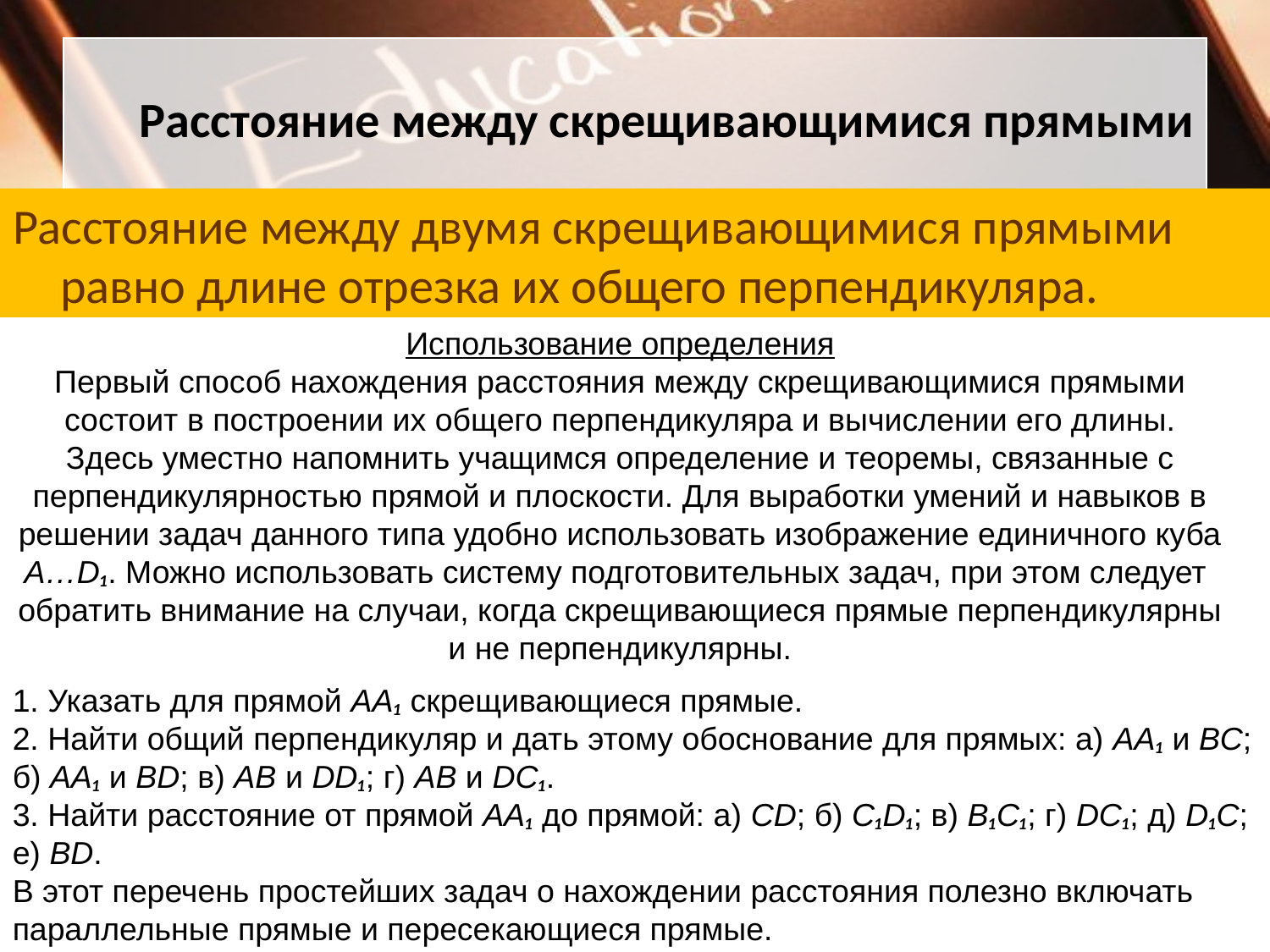

# Расстояние между скрещивающимися прямыми
Расстояние между двумя скрещивающимися прямыми равно длине отрезка их общего перпендикуляра.

Использование определения
Первый способ нахождения расстояния между скрещивающимися прямыми состоит в построении их общего перпендикуляра и вычислении его длины.
Здесь уместно напомнить учащимся определение и теоремы, связанные с перпендикулярностью прямой и плоскости. Для выработки умений и навыков в решении задач данного типа удобно использовать изображение единичного куба A…D₁. Можно использовать систему подготовительных задач, при этом следует
обратить внимание на случаи, когда скрещивающиеся прямые перпендикулярны и не перпендикулярны.
1. Указать для прямой AA₁ скрещивающиеся прямые.
2. Найти общий перпендикуляр и дать этому обоснование для прямых: а) AA₁ и BC; б) AA₁ и BD; в) AB и DD₁; г) AB и DC₁.
3. Найти расстояние от прямой AA₁ до прямой: а) CD; б) C₁D₁; в) B₁C₁; г) DC₁; д) D₁C; е) BD.
В этот перечень простейших задач о нахождении расстояния полезно включать параллельные прямые и пересекающиеся прямые.